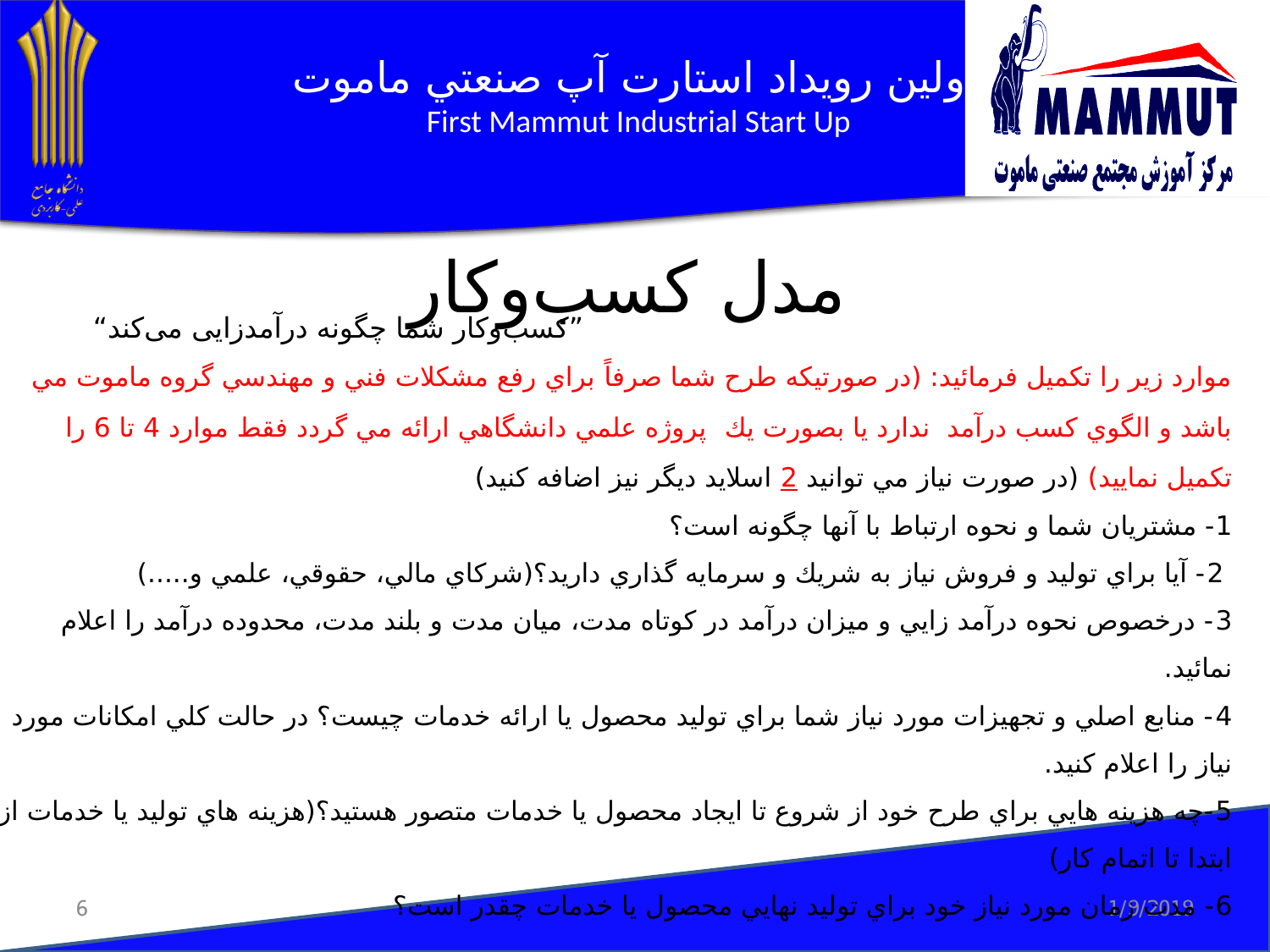

مدل کسب‌وکار
# ”کسب‌وکار شما چگونه درآمدزایی می‌کند“ موارد زير را تكميل فرمائيد: (در صورتيكه طرح شما صرفاً براي رفع مشكلات فني و مهندسي گروه ماموت مي باشد و الگوي كسب درآمد  ندارد يا بصورت يك  پروژه علمي دانشگاهي ارائه مي گردد فقط موارد 4 تا 6 را تكميل نماييد) (در صورت نياز مي توانيد 2 اسلايد ديگر نيز اضافه كنيد) 1- مشتريان شما و نحوه ارتباط با آنها چگونه است؟ 2- آيا براي توليد و فروش نياز به شريك و سرمايه گذاري داريد؟(شركاي مالي، حقوقي، علمي و.....) 3- درخصوص نحوه درآمد زايي و ميزان درآمد در كوتاه مدت، ميان مدت و بلند مدت، محدوده درآمد را اعلام نمائيد. 4- منابع اصلي و تجهيزات مورد نياز شما براي توليد محصول يا ارائه خدمات چيست؟ در حالت كلي امكانات مورد نياز را اعلام كنيد. 5-چه هزينه هايي براي طرح خود از شروع تا ايجاد محصول يا خدمات متصور هستيد؟(هزينه هاي توليد يا خدمات از ابتدا تا اتمام كار) 6- مدت زمان مورد نياز خود براي توليد نهايي محصول يا خدمات چقدر است؟
6
1/9/2019